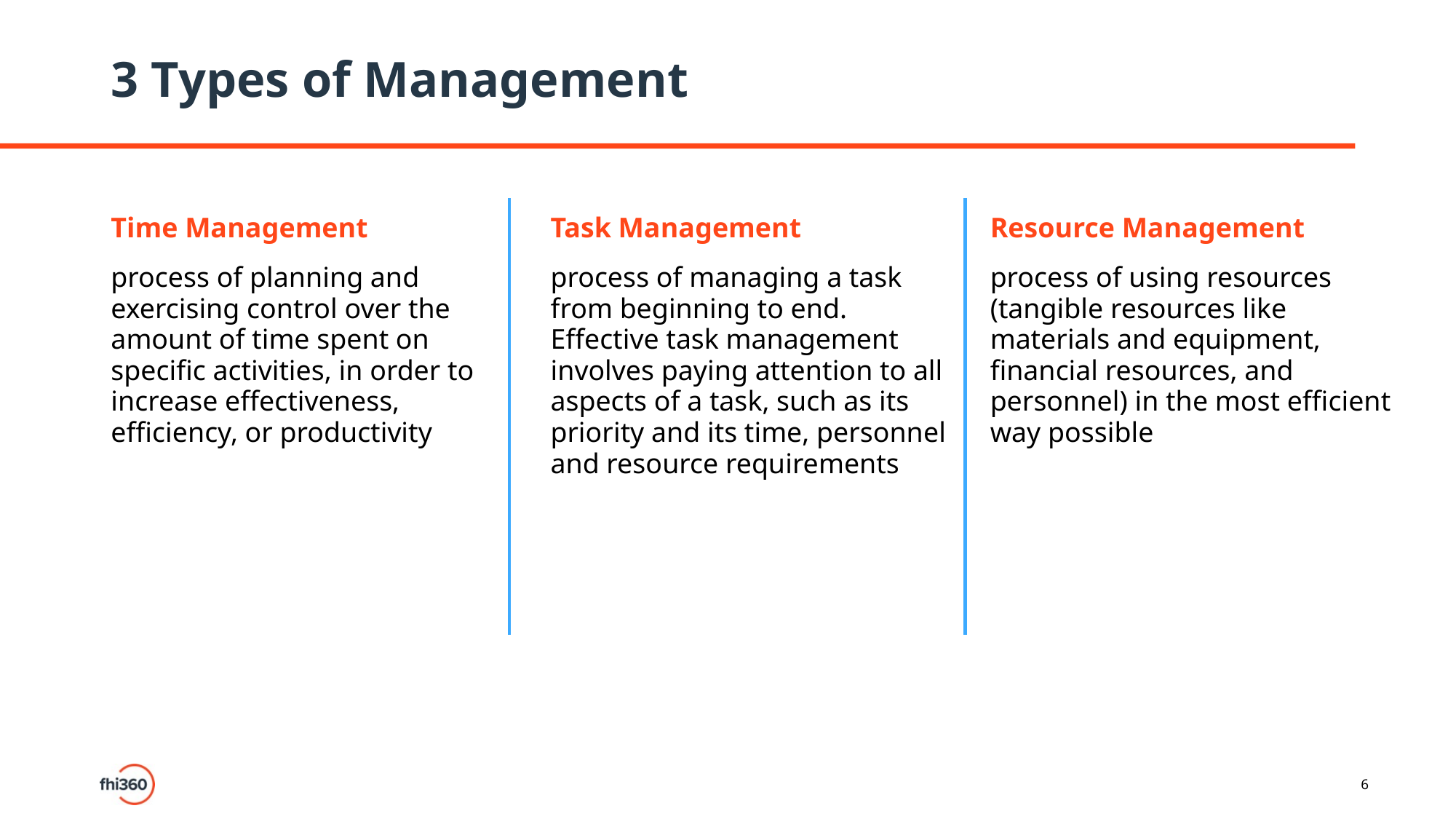

# 3 Types of Management
Time Management
process of planning and exercising control over the amount of time spent on specific activities, in order to increase effectiveness, efficiency, or productivity

Task Management
process of managing a task from beginning to end. Effective task management involves paying attention to all aspects of a task, such as its priority and its time, personnel and resource requirements

Resource Management
process of using resources (tangible resources like materials and equipment, financial resources, and personnel) in the most efficient way possible